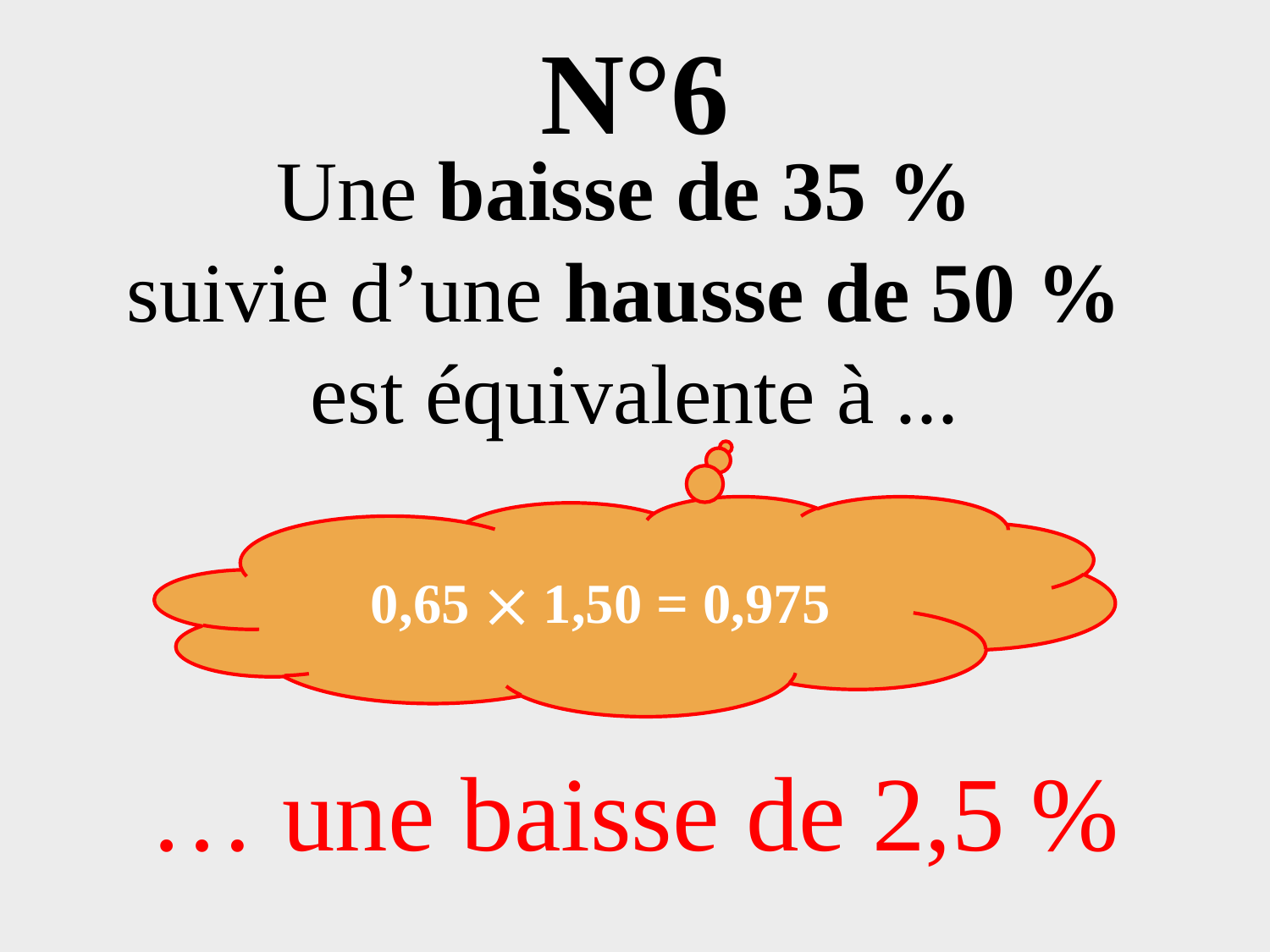

# N°6
Une baisse de 35 %
suivie d’une hausse de 50 %
est équivalente à ...

… une baisse de 2,5 %
0,65 × 1,50 = 0,975